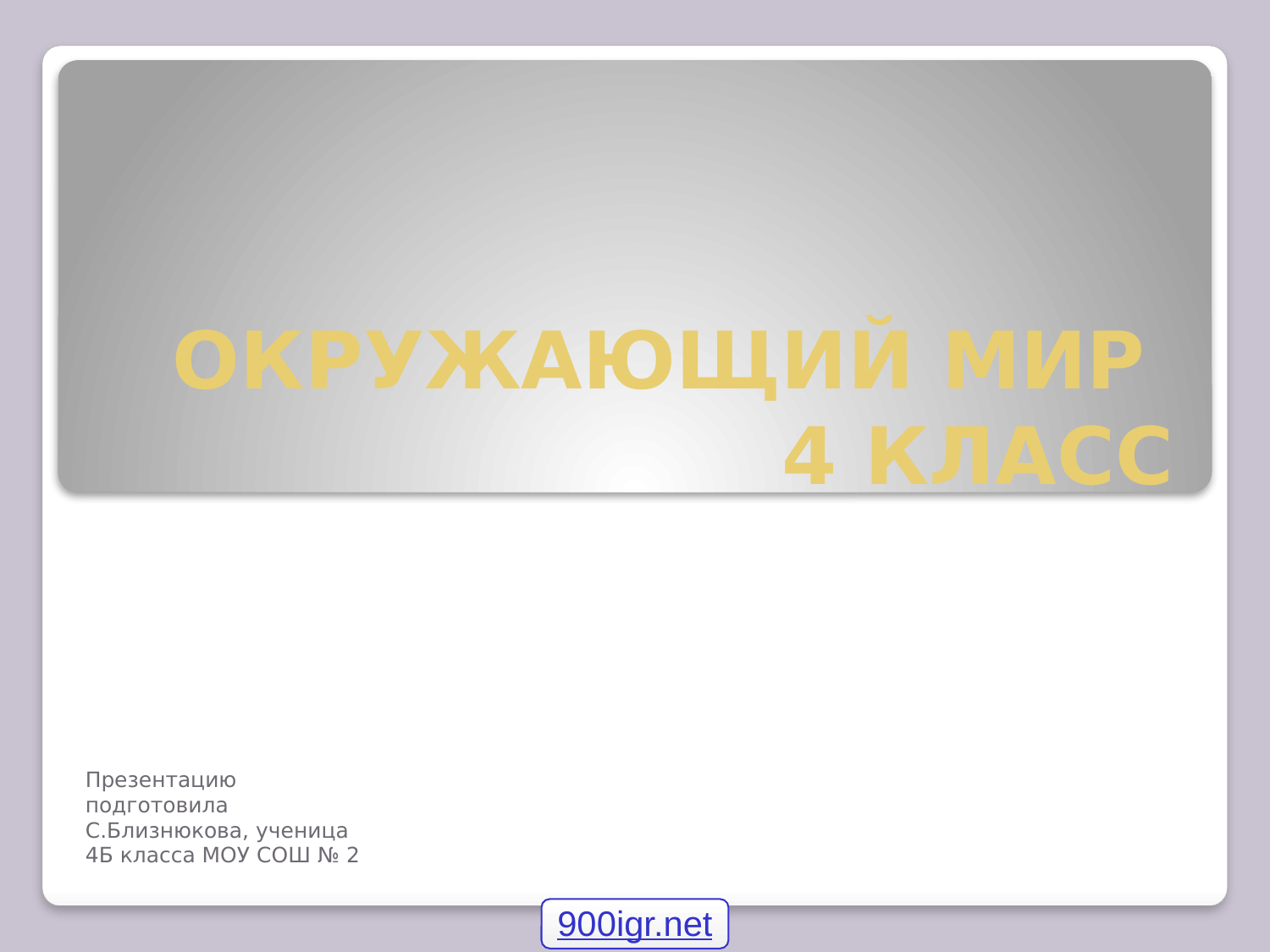

# ОКРУЖАЮЩИЙ МИР 4 КЛАСС
Презентацию подготовила С.Близнюкова, ученица 4Б класса МОУ СОШ № 2
900igr.net